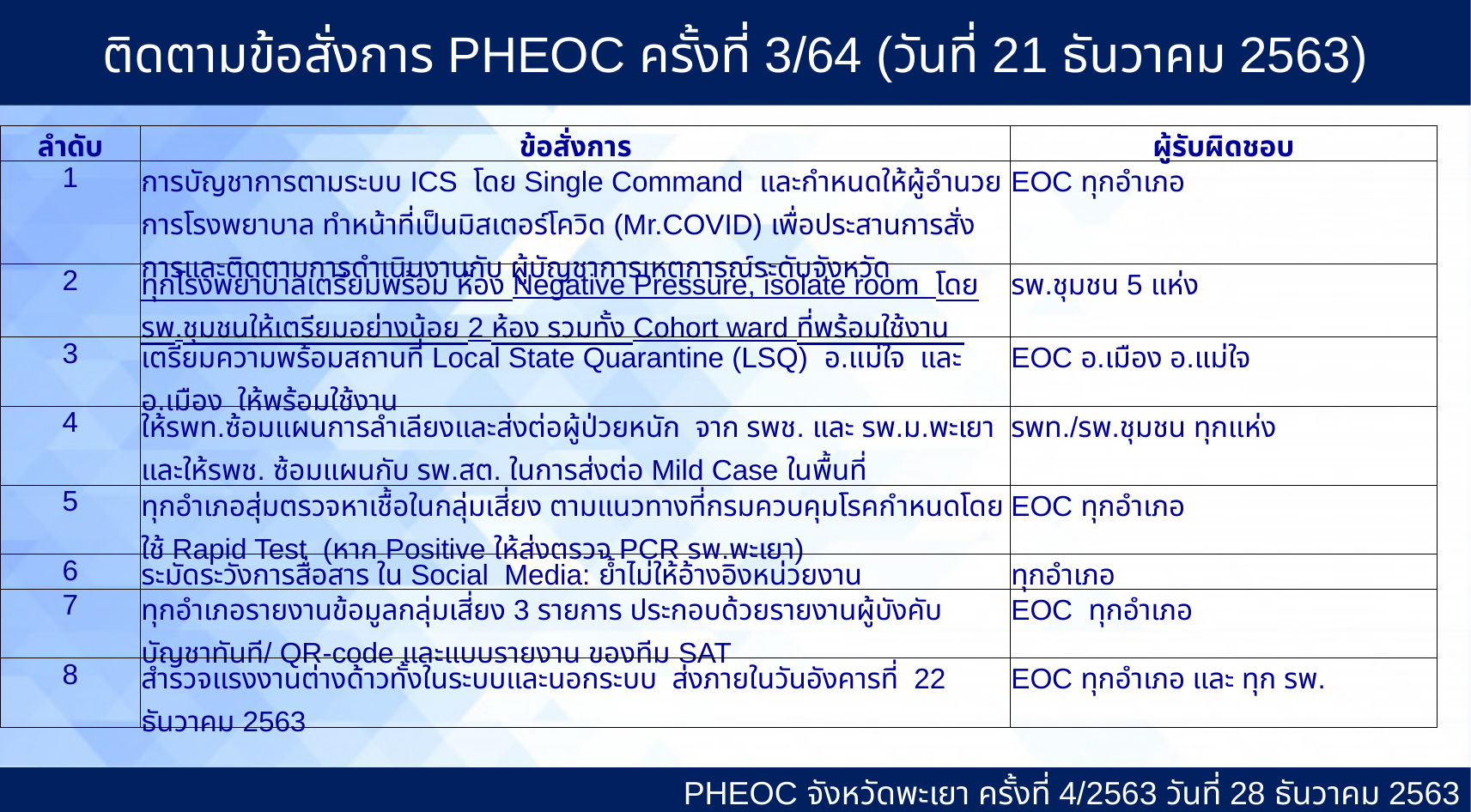

ติดตามข้อสั่งการ PHEOC ครั้งที่ 3/64 (วันที่ 21 ธันวาคม 2563)
| ลำดับ | ข้อสั่งการ | ผู้รับผิดชอบ |
| --- | --- | --- |
| 1 | การบัญชาการตามระบบ ICS โดย Single Command และกำหนดให้ผู้อำนวยการโรงพยาบาล ทำหน้าที่เป็นมิสเตอร์โควิด (Mr.COVID) เพื่อประสานการสั่งการและติดตามการดำเนินงานกับ ผู้บัญชาการเหตุการณ์ระดับจังหวัด | EOC ทุกอำเภอ |
| 2 | ทุกโรงพยาบาลเตรียมพร้อม ห้อง Negative Pressure, isolate room โดย รพ.ชุมชนให้เตรียมอย่างน้อย 2 ห้อง รวมทั้ง Cohort ward ที่พร้อมใช้งาน | รพ.ชุมชน 5 แห่ง |
| 3 | เตรียมความพร้อมสถานที่ Local State Quarantine (LSQ) อ.แม่ใจ และ อ.เมือง ให้พร้อมใช้งาน | EOC อ.เมือง อ.แม่ใจ |
| 4 | ให้รพท.ซ้อมแผนการลำเลียงและส่งต่อผู้ป่วยหนัก จาก รพช. และ รพ.ม.พะเยา และให้รพช. ซ้อมแผนกับ รพ.สต. ในการส่งต่อ Mild Case ในพื้นที่ | รพท./รพ.ชุมชน ทุกแห่ง |
| 5 | ทุกอำเภอสุ่มตรวจหาเชื้อในกลุ่มเสี่ยง ตามแนวทางที่กรมควบคุมโรคกำหนดโดยใช้ Rapid Test (หาก Positive ให้ส่งตรวจ PCR รพ.พะเยา) | EOC ทุกอำเภอ |
| 6 | ระมัดระวังการสื่อสาร ใน Social Media: ย้ำไม่ให้อ้างอิงหน่วยงาน | ทุกอำเภอ |
| 7 | ทุกอำเภอรายงานข้อมูลกลุ่มเสี่ยง 3 รายการ ประกอบด้วยรายงานผู้บังคับบัญชาทันที/ QR-code และแบบรายงาน ของทีม SAT | EOC ทุกอำเภอ |
| 8 | สำรวจแรงงานต่างด้าวทั้งในระบบและนอกระบบ ส่งภายในวันอังคารที่ 22 ธันวาคม 2563 | EOC ทุกอำเภอ และ ทุก รพ. |
PHEOC จังหวัดพะเยา ครั้งที่ 4/2563 วันที่ 28 ธันวาคม 2563